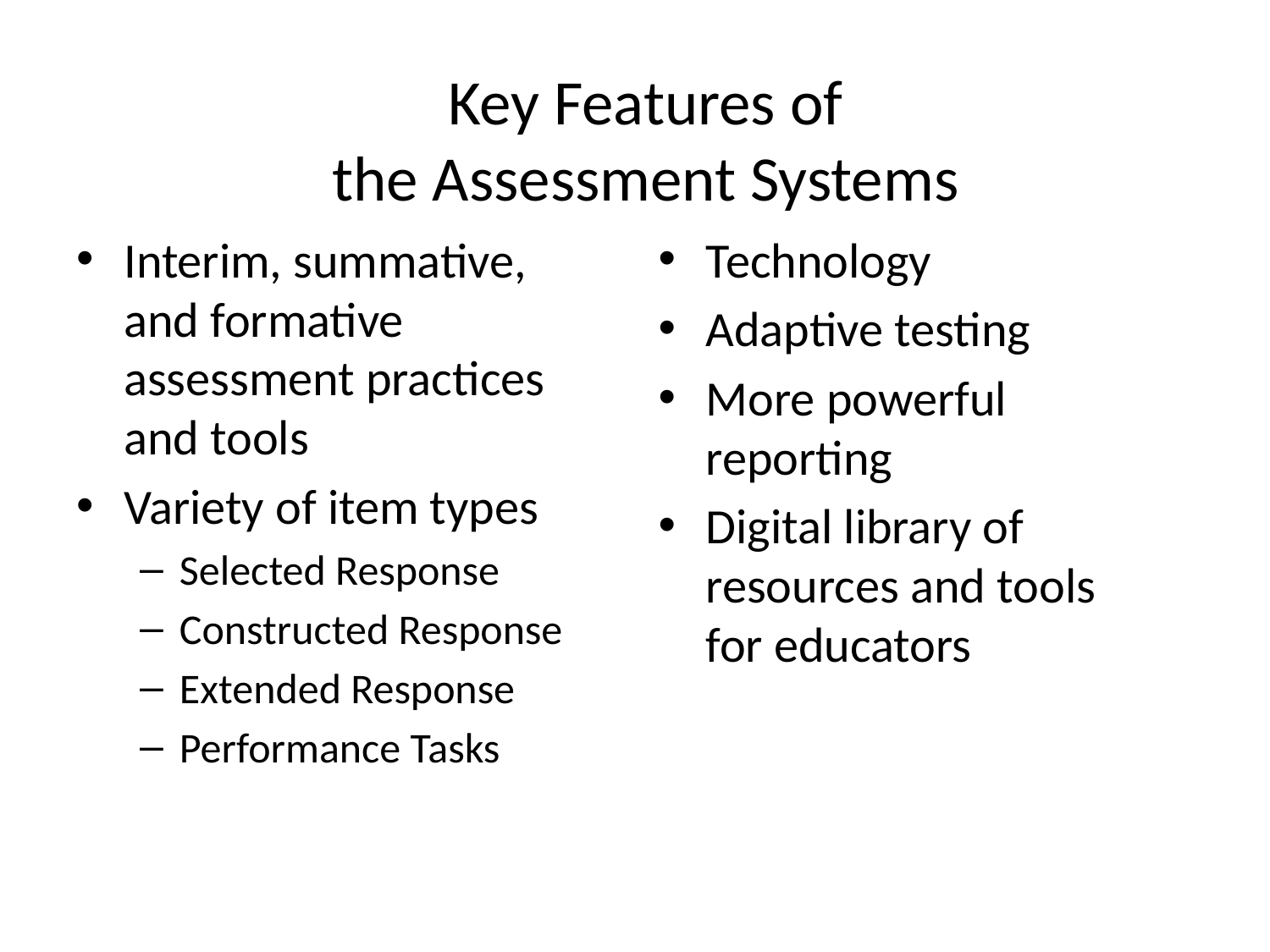

# Key Features of the Assessment Systems
Interim, summative, and formative assessment practices and tools
Variety of item types
Selected Response
Constructed Response
Extended Response
Performance Tasks
Technology
Adaptive testing
More powerful reporting
Digital library of resources and tools
for educators